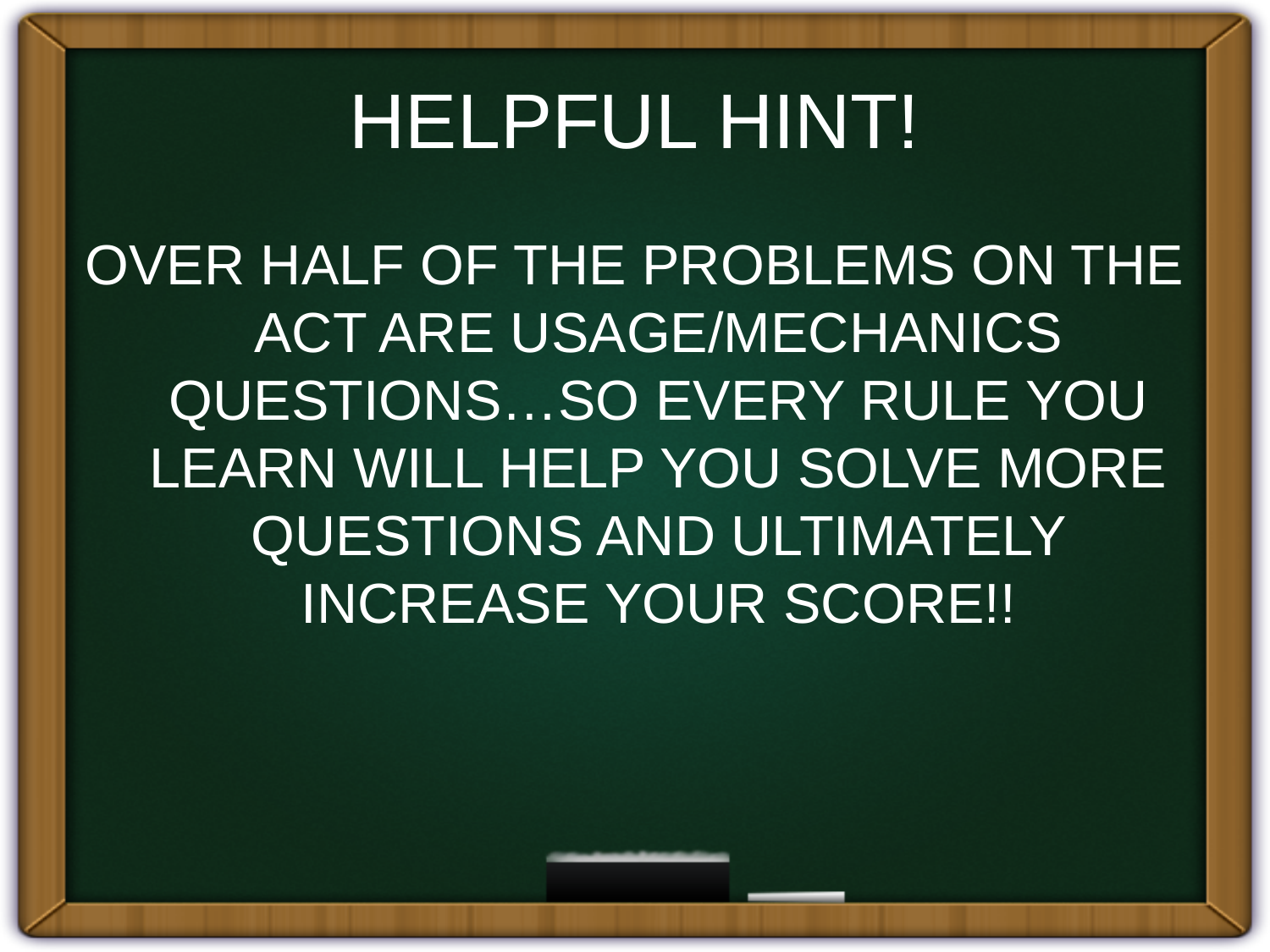

# HELPFUL HINT!
OVER HALF OF THE PROBLEMS ON THE ACT ARE USAGE/MECHANICS QUESTIONS…SO EVERY RULE YOU LEARN WILL HELP YOU SOLVE MORE QUESTIONS AND ULTIMATELY INCREASE YOUR SCORE!!